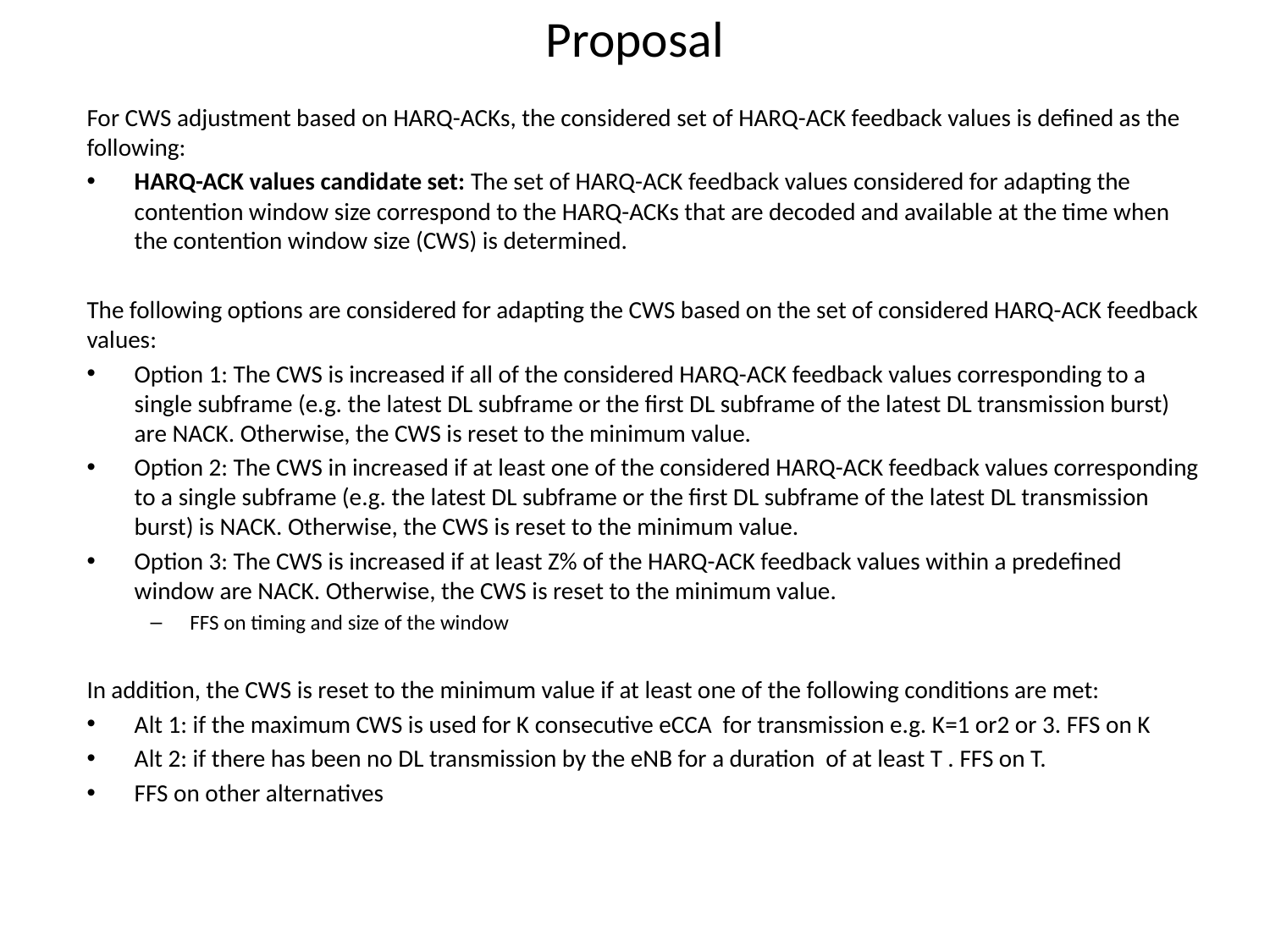

# Proposal
For CWS adjustment based on HARQ-ACKs, the considered set of HARQ-ACK feedback values is defined as the following:
HARQ-ACK values candidate set: The set of HARQ-ACK feedback values considered for adapting the contention window size correspond to the HARQ-ACKs that are decoded and available at the time when the contention window size (CWS) is determined.

The following options are considered for adapting the CWS based on the set of considered HARQ-ACK feedback values:
Option 1: The CWS is increased if all of the considered HARQ-ACK feedback values corresponding to a single subframe (e.g. the latest DL subframe or the first DL subframe of the latest DL transmission burst) are NACK. Otherwise, the CWS is reset to the minimum value.
Option 2: The CWS in increased if at least one of the considered HARQ-ACK feedback values corresponding to a single subframe (e.g. the latest DL subframe or the first DL subframe of the latest DL transmission burst) is NACK. Otherwise, the CWS is reset to the minimum value.
Option 3: The CWS is increased if at least Z% of the HARQ-ACK feedback values within a predefined window are NACK. Otherwise, the CWS is reset to the minimum value.
FFS on timing and size of the window

In addition, the CWS is reset to the minimum value if at least one of the following conditions are met:
Alt 1: if the maximum CWS is used for K consecutive eCCA  for transmission e.g. K=1 or2 or 3. FFS on K
Alt 2: if there has been no DL transmission by the eNB for a duration  of at least T . FFS on T.
FFS on other alternatives